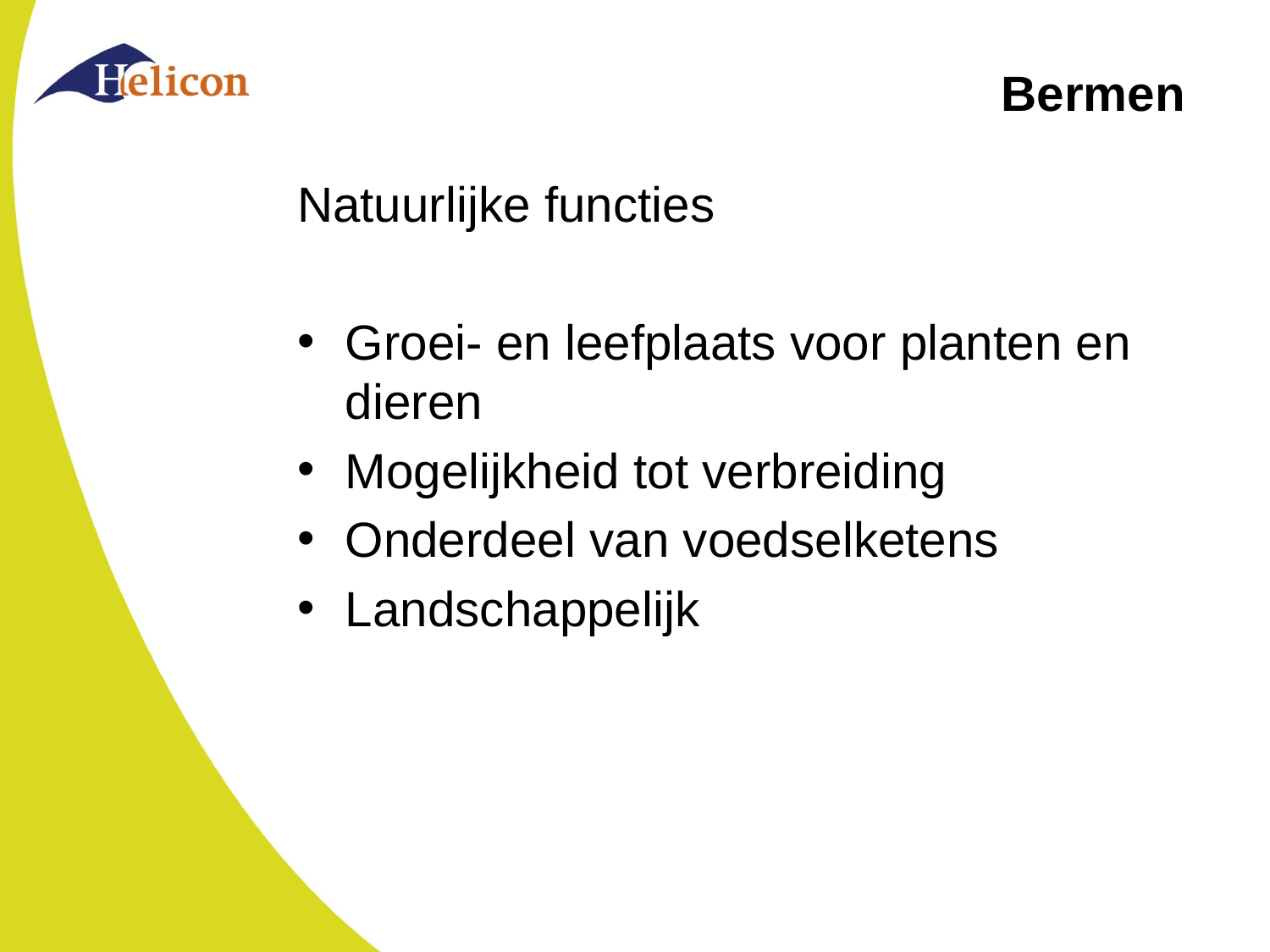

# Bermen
Natuurlijke functies

Groei- en leefplaats voor planten en dieren
Mogelijkheid tot verbreiding
Onderdeel van voedselketens
Landschappelijk